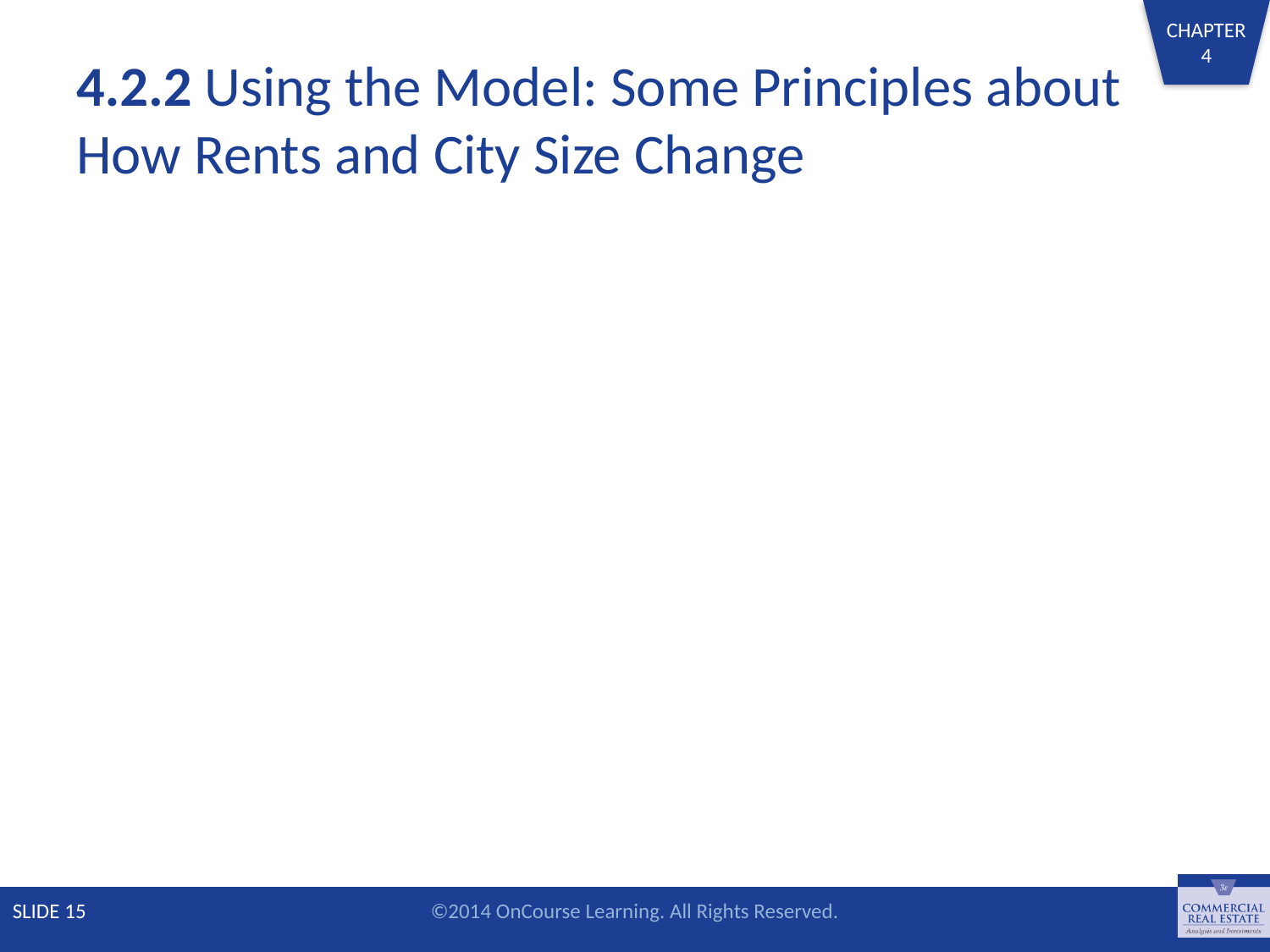

# 4.2.2 Using the Model: Some Principles about How Rents and City Size Change

SLIDE 15